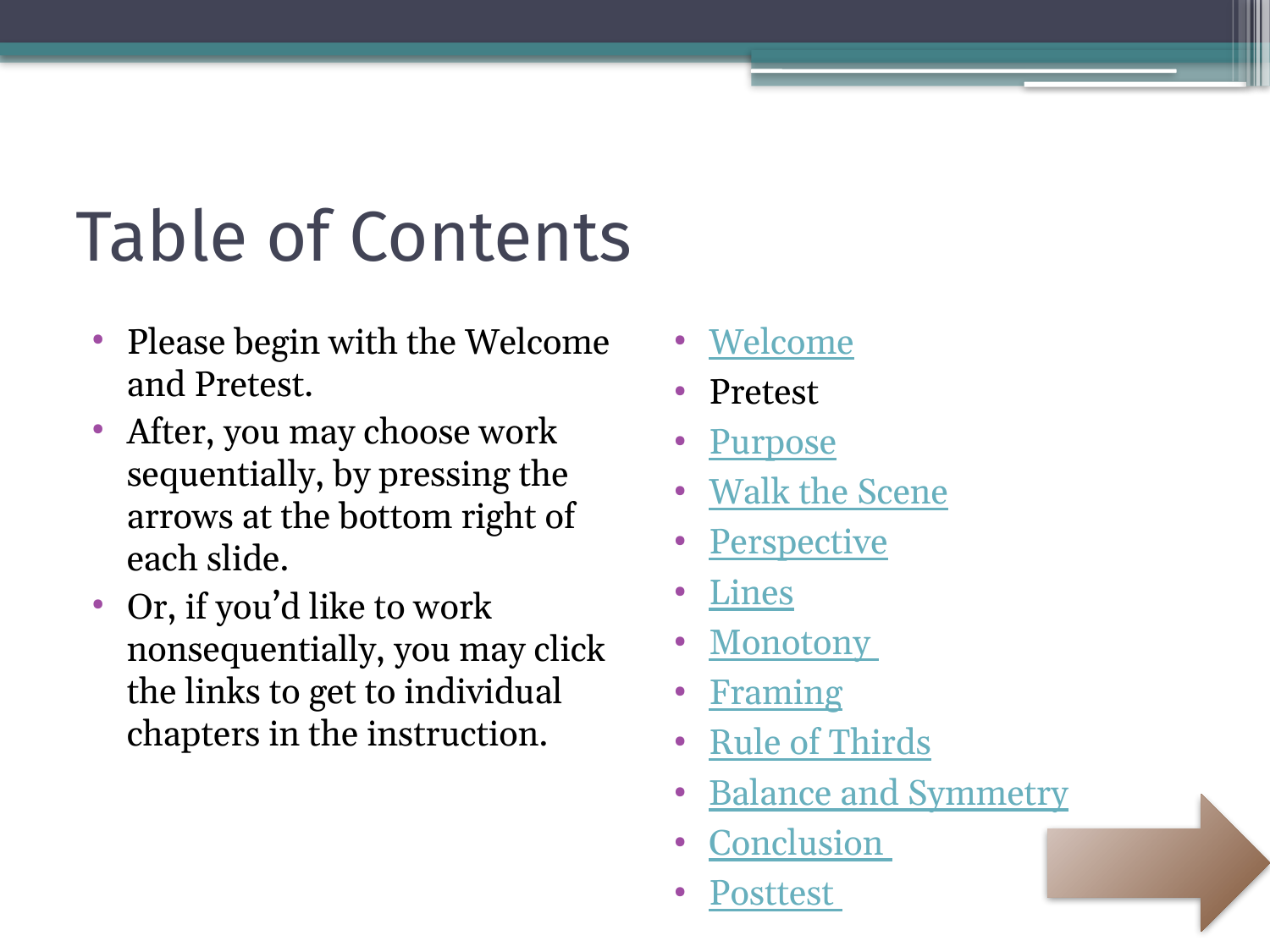

# Table of Contents
Please begin with the Welcome and Pretest.
After, you may choose work sequentially, by pressing the arrows at the bottom right of each slide.
Or, if you’d like to work nonsequentially, you may click the links to get to individual chapters in the instruction.
Welcome
Pretest
Purpose
Walk the Scene
Perspective
Lines
Monotony
Framing
Rule of Thirds
Balance and Symmetry
Conclusion
Posttest